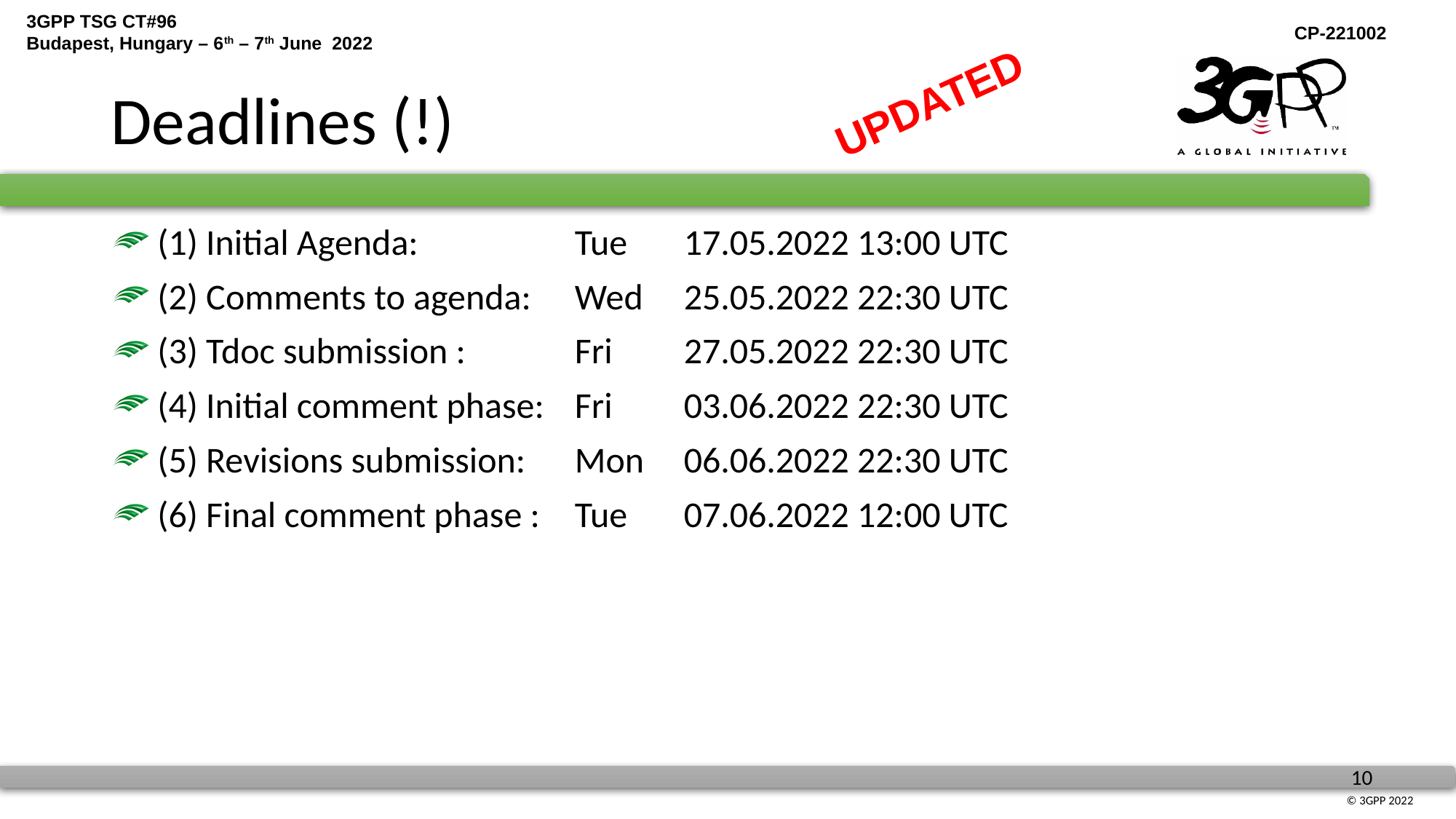

# Deadlines (!)
UPDATED
 (1) Initial Agenda:		Tue	17.05.2022 13:00 UTC
 (2) Comments to agenda:	Wed 	25.05.2022 22:30 UTC
 (3) Tdoc submission :	Fri 	27.05.2022 22:30 UTC
 (4) Initial comment phase:	Fri 	03.06.2022 22:30 UTC
 (5) Revisions submission: 	Mon	06.06.2022 22:30 UTC
 (6) Final comment phase :	Tue 	07.06.2022 12:00 UTC